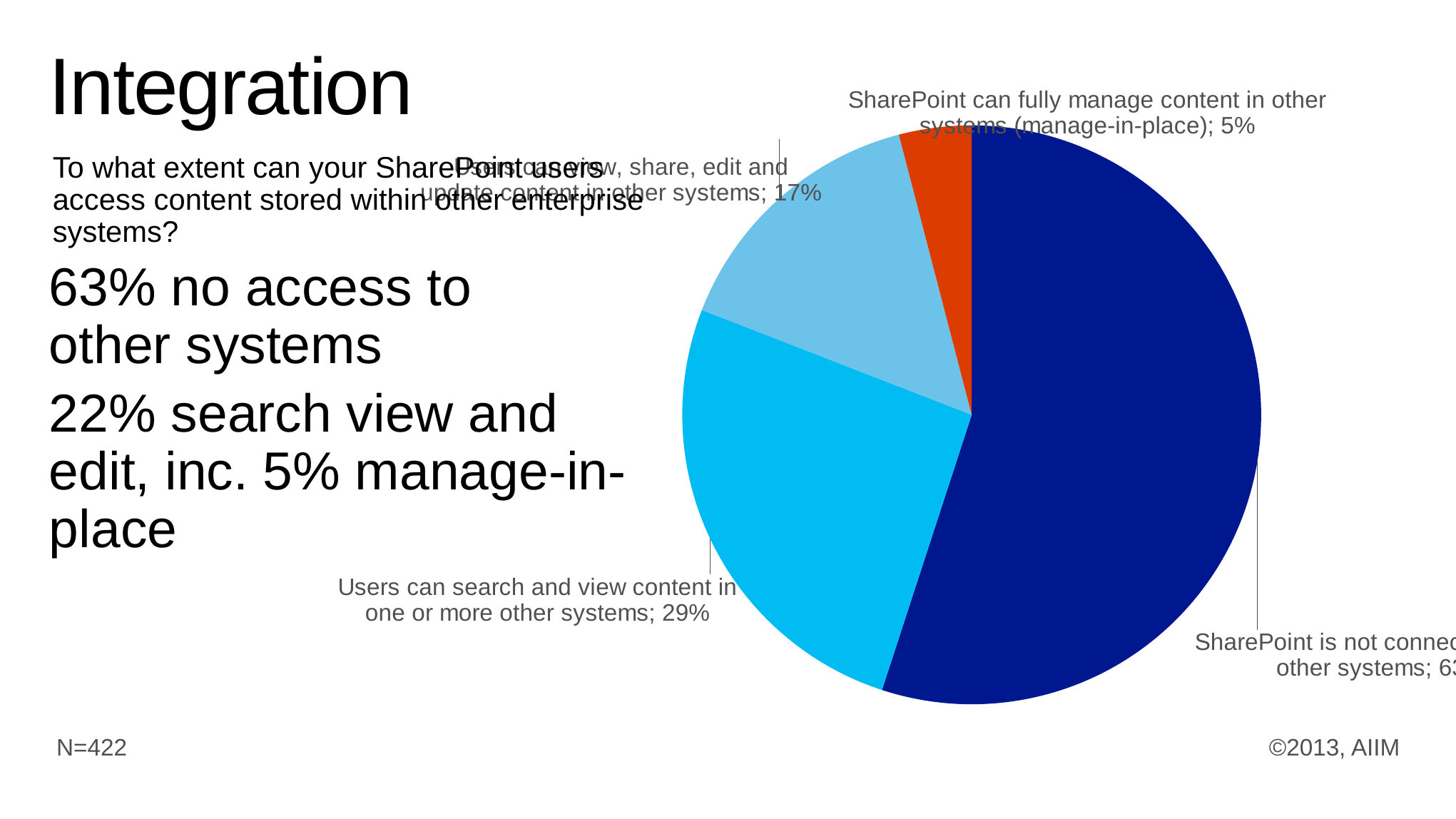

### Chart

| Category |  |
|---|---|
| SharePoint is not connected to any other systems | 0.625 |
| Users can search and view content in one or more other systems | 0.294 |
| Users can view, share, edit and update content in other systems | 0.171 |
| SharePoint can fully manage content in other systems (manage-in-place) | 0.046 |
# Integration
To what extent can your SharePoint users access content stored within other enterprise systems?
63% no access to
other systems
22% search view and edit, inc. 5% manage-in-place
N=422
©2013, AIIM